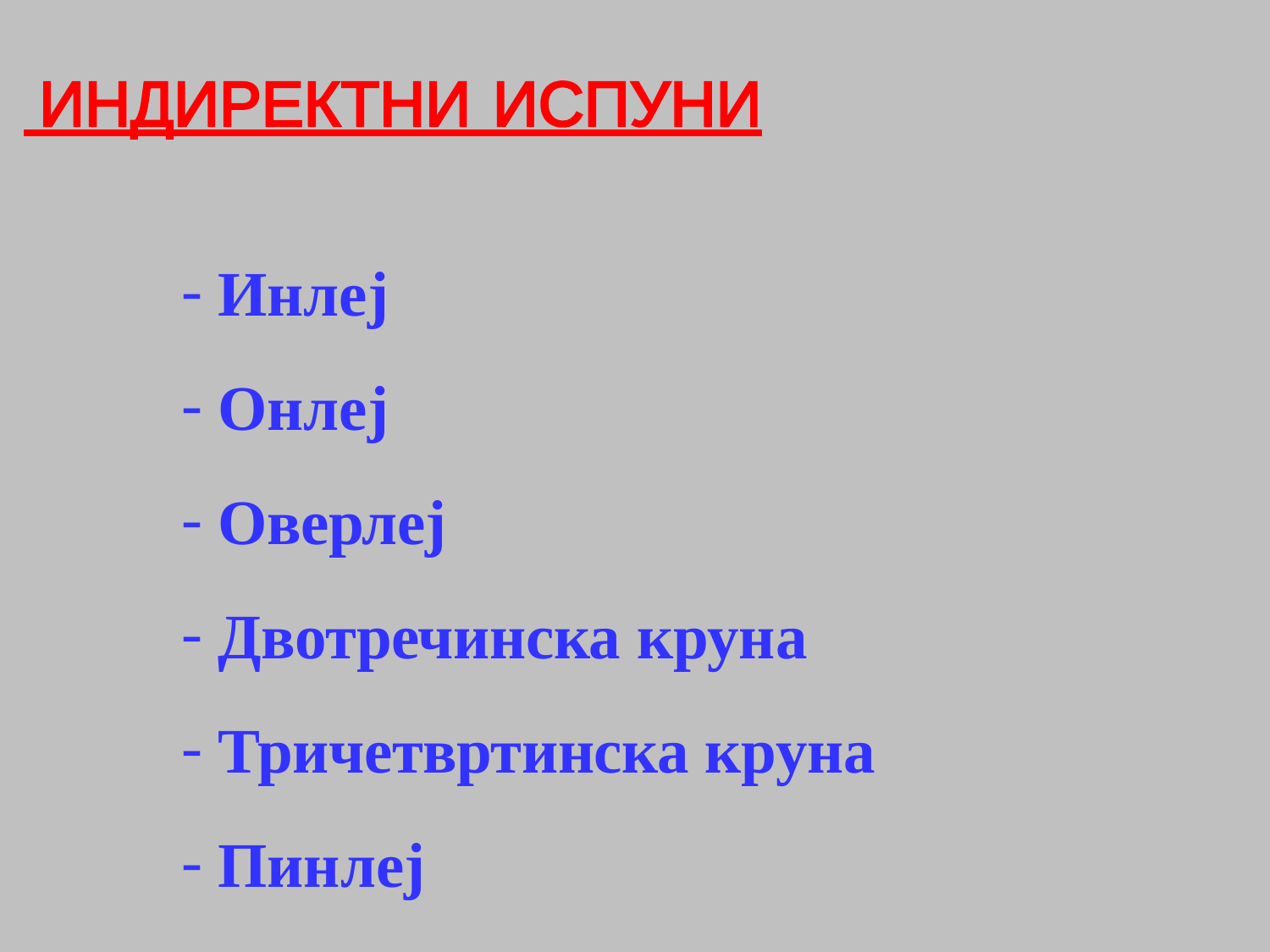

ИНДИРЕКТНИ ИСПУНИ

Инлеј
Онлеј
Оверлеј
Двотречинска круна
Тричетвртинска круна
Пинлеј